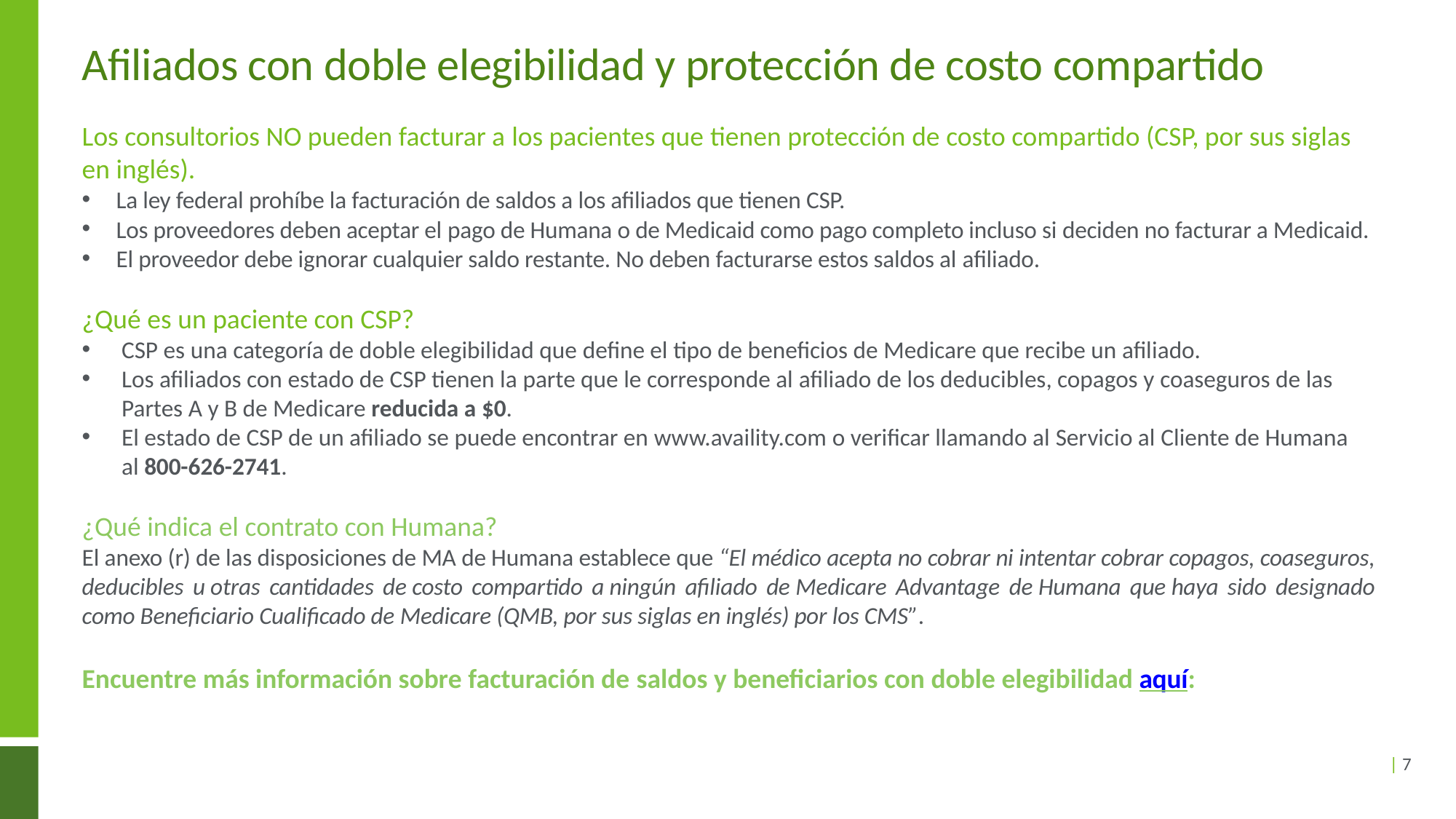

# Afiliados con doble elegibilidad y protección de costo compartido
Los consultorios NO pueden facturar a los pacientes que tienen protección de costo compartido (CSP, por sus siglas en inglés).
La ley federal prohíbe la facturación de saldos a los afiliados que tienen CSP.
Los proveedores deben aceptar el pago de Humana o de Medicaid como pago completo incluso si deciden no facturar a Medicaid.
El proveedor debe ignorar cualquier saldo restante. No deben facturarse estos saldos al afiliado.
¿Qué es un paciente con CSP?
CSP es una categoría de doble elegibilidad que define el tipo de beneficios de Medicare que recibe un afiliado.
Los afiliados con estado de CSP tienen la parte que le corresponde al afiliado de los deducibles, copagos y coaseguros de las Partes A y B de Medicare reducida a $0.
El estado de CSP de un afiliado se puede encontrar en www.availity.com o verificar llamando al Servicio al Cliente de Humana al 800-626-2741.
¿Qué indica el contrato con Humana?
El anexo (r) de las disposiciones de MA de Humana establece que “El médico acepta no cobrar ni intentar cobrar copagos, coaseguros, deducibles u otras cantidades de costo compartido a ningún afiliado de Medicare Advantage de Humana que haya sido designado como Beneficiario Cualificado de Medicare (QMB, por sus siglas en inglés) por los CMS”.

Encuentre más información sobre facturación de saldos y beneficiarios con doble elegibilidad aquí:
| 7